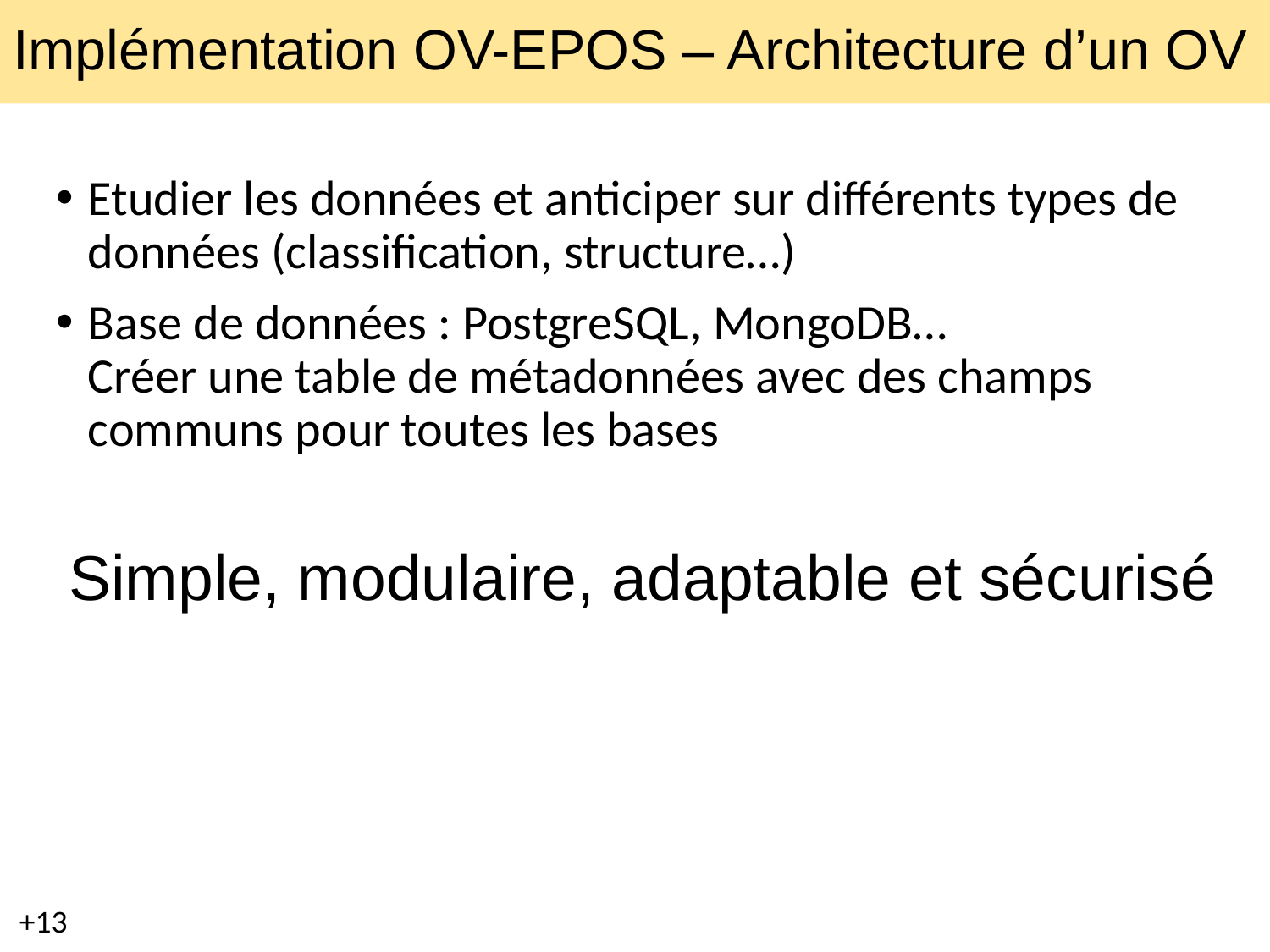

# Implémentation OV-EPOS – Architecture d’un OV
Etudier les données et anticiper sur différents types de données (classification, structure…)
Base de données : PostgreSQL, MongoDB…
Créer une table de métadonnées avec des champs communs pour toutes les bases

Simple, modulaire, adaptable et sécurisé
+13